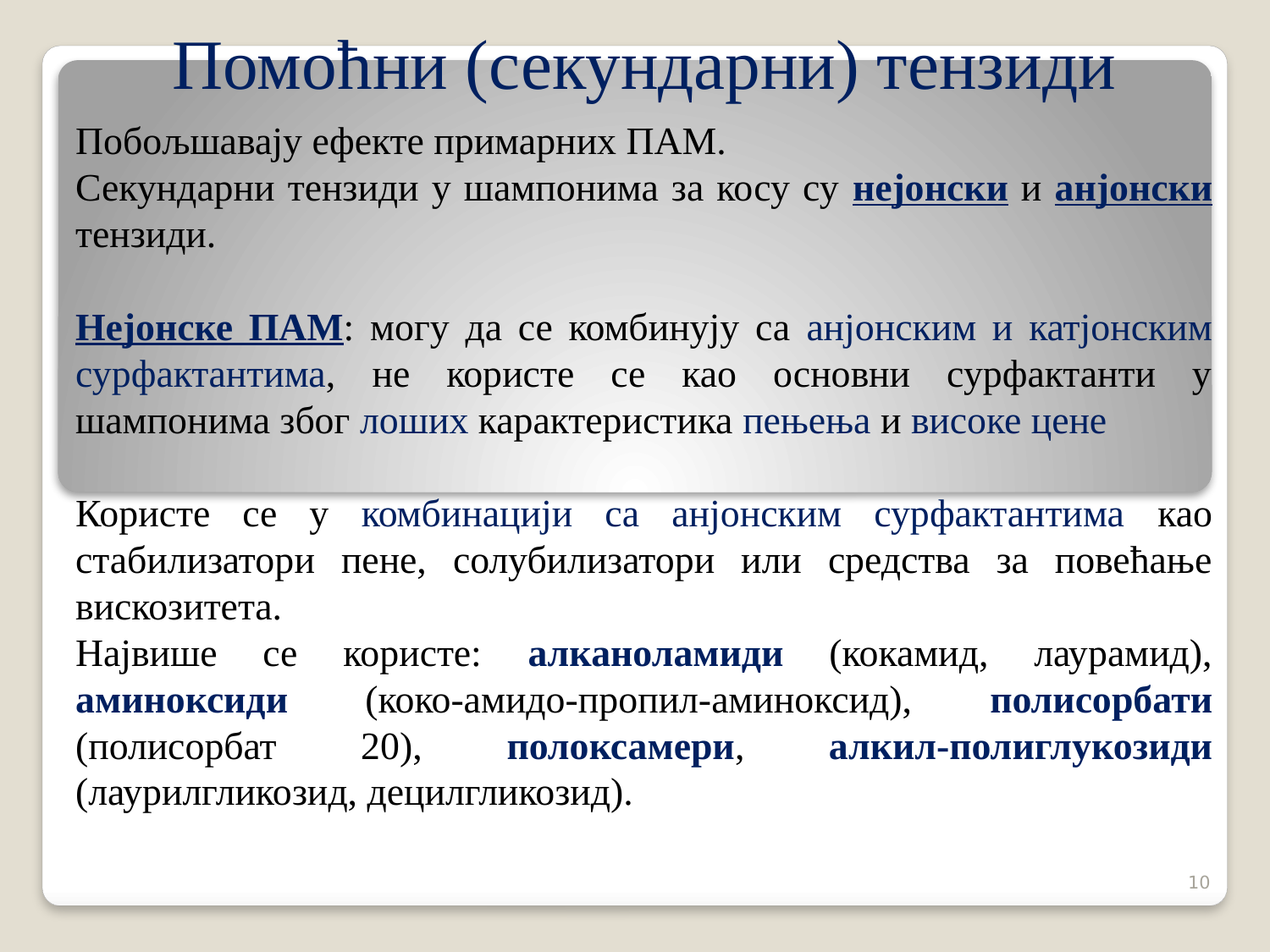

# Помоћни (секундарни) тензиди
Побољшавају ефекте примарних ПАМ.
Секундарни тензиди у шампонима за косу су нејонски и анјонски тензиди.

Нејонске ПАМ: могу да се комбинују са анјонским и катјонским сурфактантима, не користе се као основни сурфактанти у шампонима због лоших карактеристика пењења и високе цене

Користе се у комбинацији са анјонским сурфактантима као стабилизатори пене, солубилизатори или средства за повећање вискозитета.
Највише се користе: алканоламиди (кокамид, лаурамид), аминоксиди (коко-амидо-пропил-аминоксид), полисорбати (полисорбат 20), полоксамери, алкил-полиглукозиди (лаурилгликозид, децилгликозид).

10